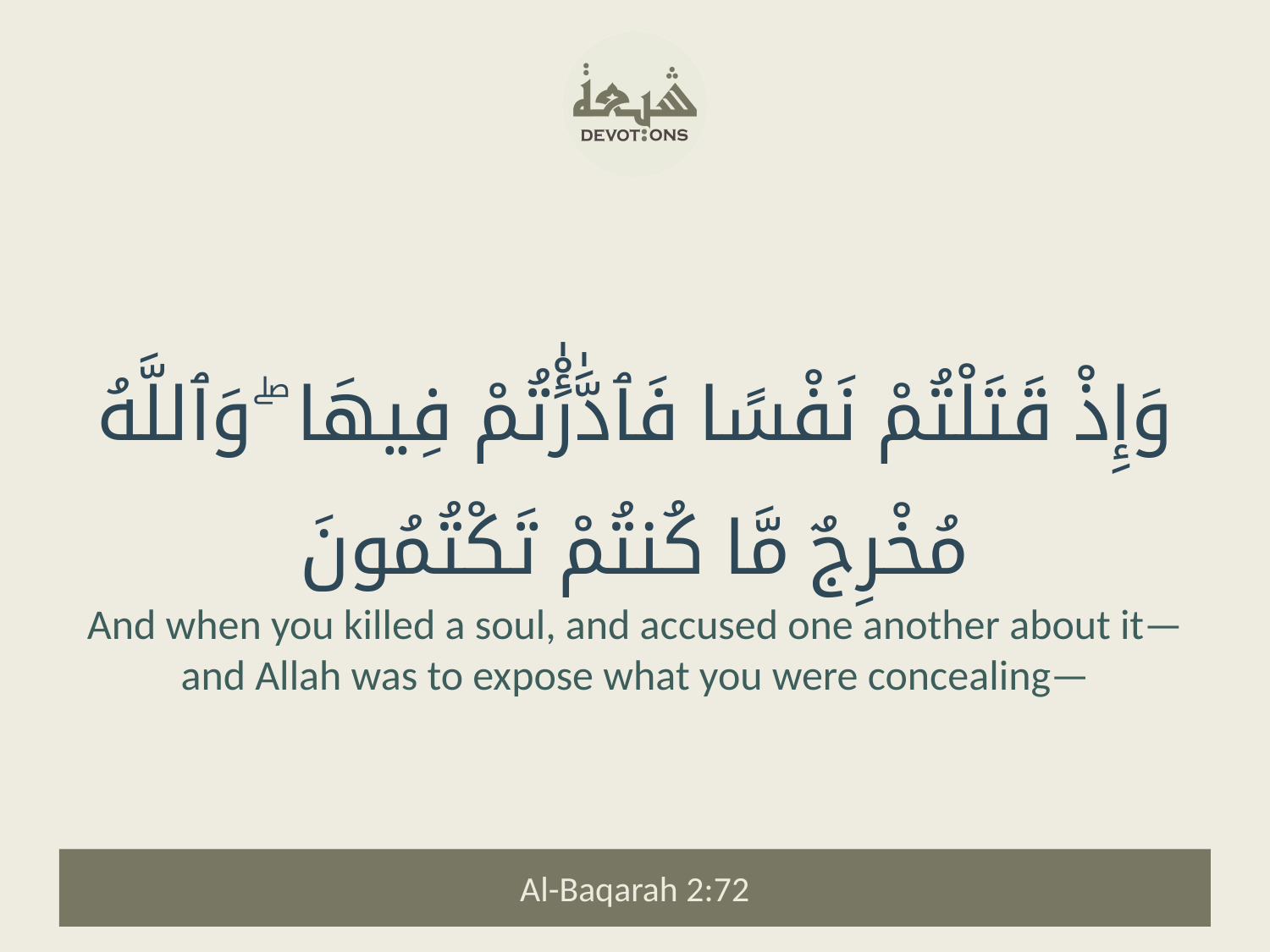

وَإِذْ قَتَلْتُمْ نَفْسًا فَٱدَّٰرَْٰٔتُمْ فِيهَا ۖ وَٱللَّهُ مُخْرِجٌ مَّا كُنتُمْ تَكْتُمُونَ
And when you killed a soul, and accused one another about it—and Allah was to expose what you were concealing—
Al-Baqarah 2:72